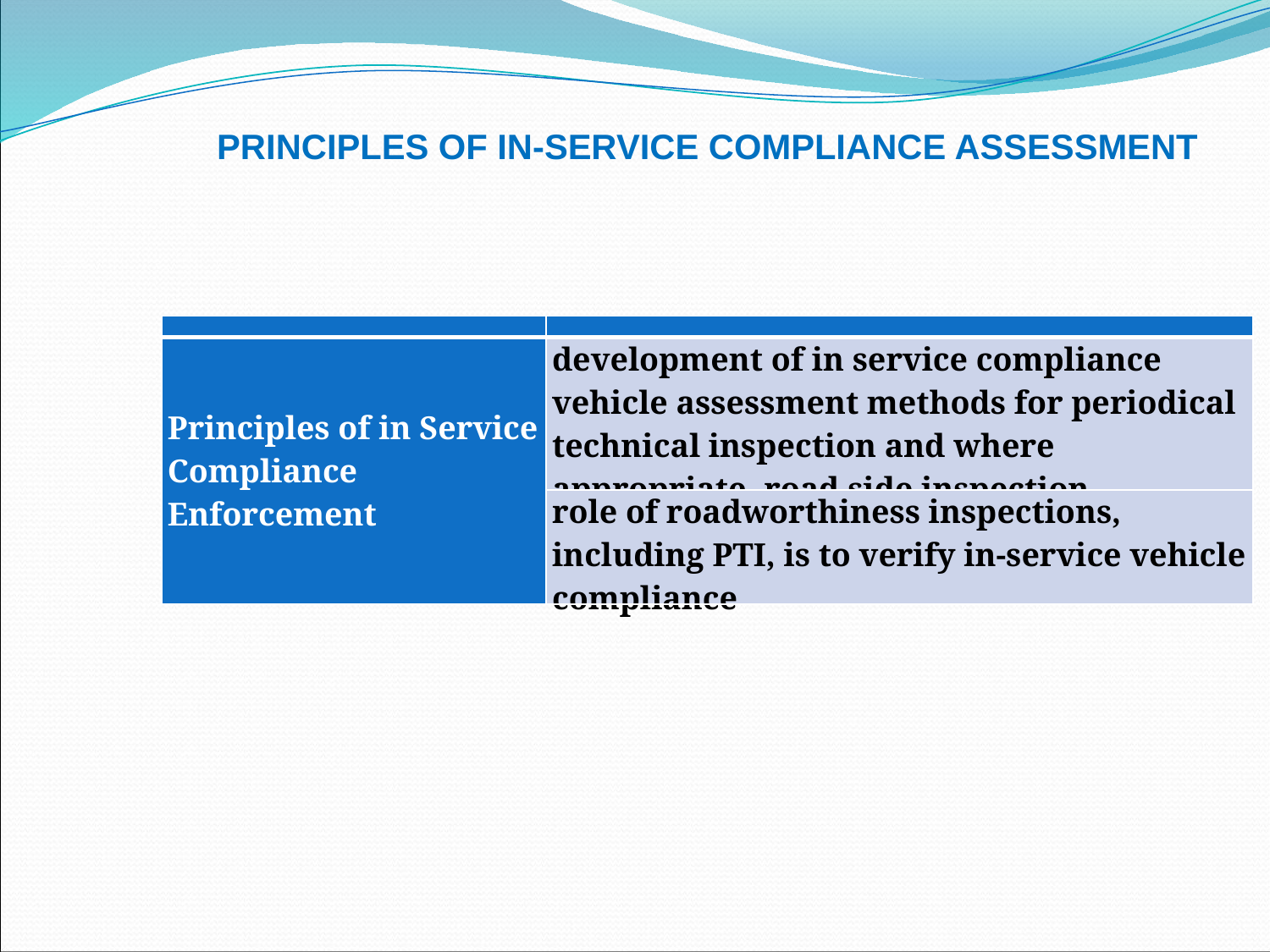

PRINCIPLES OF IN-SERVICE COMPLIANCE ASSESSMENT

|  |  |
| --- | --- |
| Principles of in Service Compliance Enforcement | development of in service compliance vehicle assessment methods for periodical technical inspection and where appropriate, road side inspection |
|  | role of roadworthiness inspections, including PTI, is to verify in-service vehicle compliance |